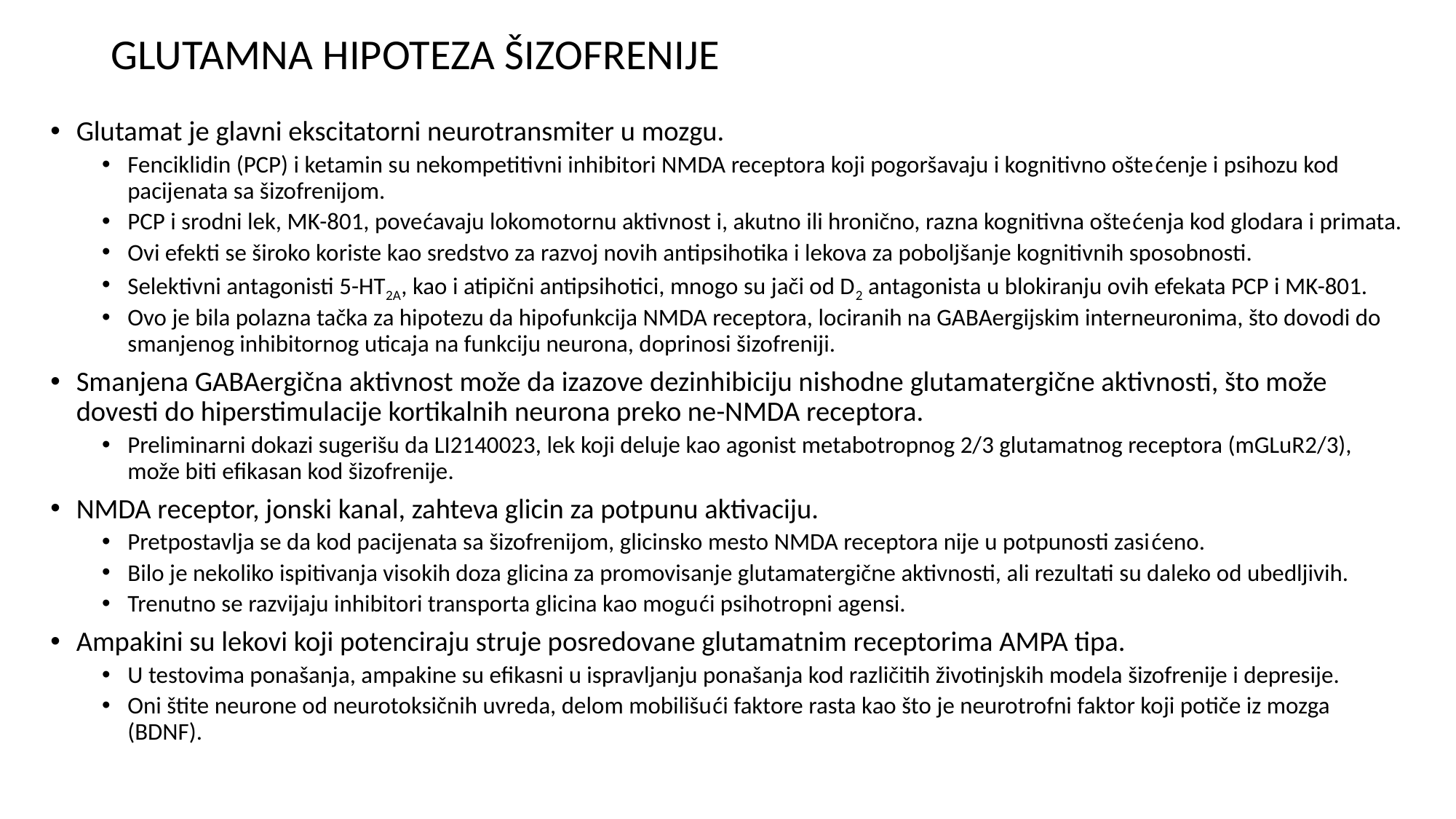

# GLUTAMNA HIPOTEZA ŠIZOFRENIJE
Glutamat je glavni ekscitatorni neurotransmiter u mozgu.
Fenciklidin (PCP) i ketamin su nekompetitivni inhibitori NMDA receptora koji pogoršavaju i kognitivno oštećenje i psihozu kod pacijenata sa šizofrenijom.
PCP i srodni lek, MK-801, povećavaju lokomotornu aktivnost i, akutno ili hronično, razna kognitivna oštećenja kod glodara i primata.
Ovi efekti se široko koriste kao sredstvo za razvoj novih antipsihotika i lekova za poboljšanje kognitivnih sposobnosti.
Selektivni antagonisti 5-HT2A, kao i atipični antipsihotici, mnogo su jači od D2 antagonista u blokiranju ovih efekata PCP i MK-801.
Ovo je bila polazna tačka za hipotezu da hipofunkcija NMDA receptora, lociranih na GABAergijskim interneuronima, što dovodi do smanjenog inhibitornog uticaja na funkciju neurona, doprinosi šizofreniji.
Smanjena GABAergična aktivnost može da izazove dezinhibiciju nishodne glutamatergične aktivnosti, što može dovesti do hiperstimulacije kortikalnih neurona preko ne-NMDA receptora.
Preliminarni dokazi sugerišu da LI2140023, lek koji deluje kao agonist metabotropnog 2/3 glutamatnog receptora (mGLuR2/3), može biti efikasan kod šizofrenije.
NMDA receptor, jonski kanal, zahteva glicin za potpunu aktivaciju.
Pretpostavlja se da kod pacijenata sa šizofrenijom, glicinsko mesto NMDA receptora nije u potpunosti zasićeno.
Bilo je nekoliko ispitivanja visokih doza glicina za promovisanje glutamatergične aktivnosti, ali rezultati su daleko od ubedljivih.
Trenutno se razvijaju inhibitori transporta glicina kao mogući psihotropni agensi.
Ampakini su lekovi koji potenciraju struje posredovane glutamatnim receptorima AMPA tipa.
U testovima ponašanja, ampakine su efikasni u ispravljanju ponašanja kod različitih životinjskih modela šizofrenije i depresije.
Oni štite neurone od neurotoksičnih uvreda, delom mobilišući faktore rasta kao što je neurotrofni faktor koji potiče iz mozga (BDNF).